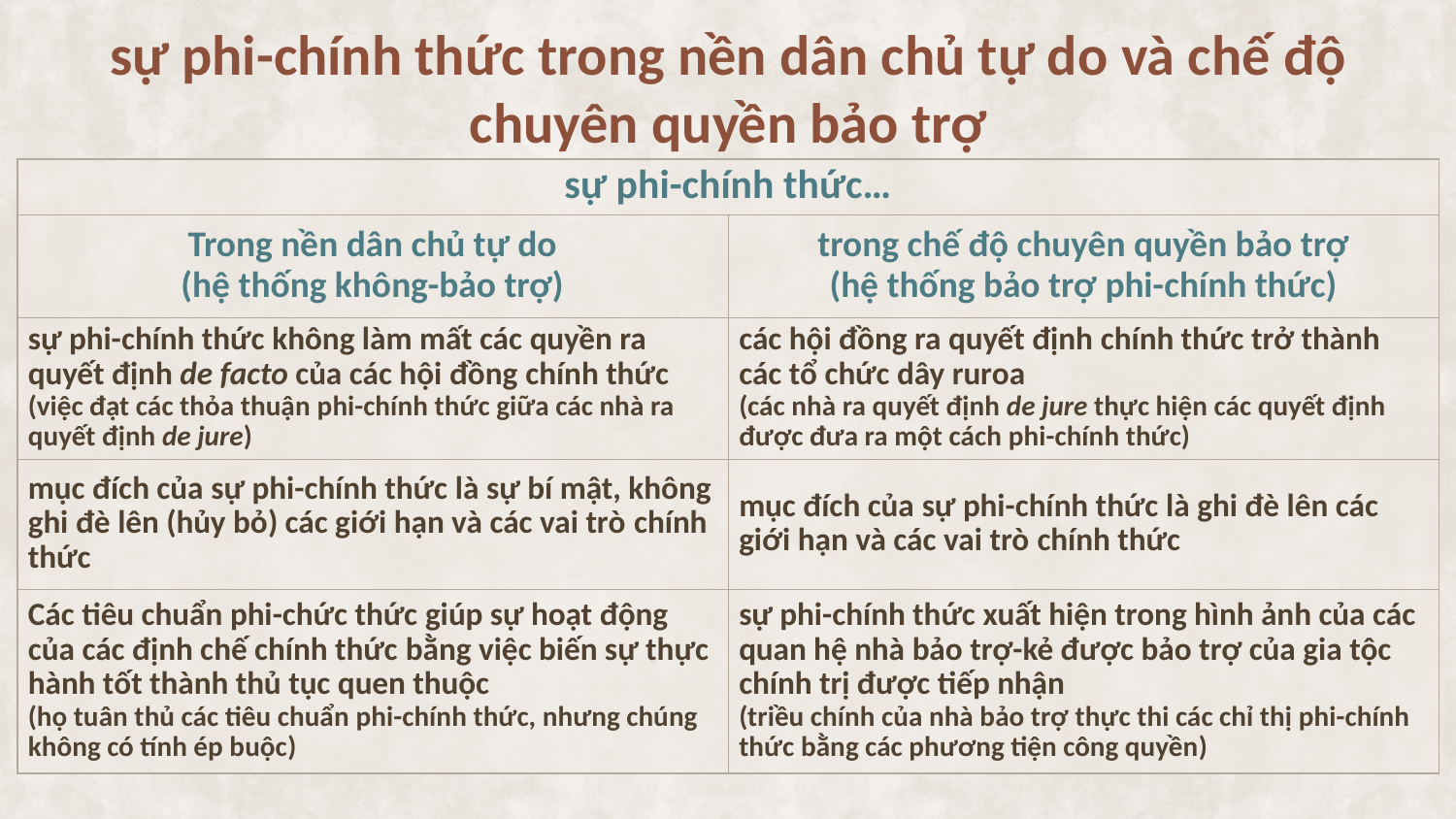

# sự phi-chính thức trong nền dân chủ tự do và chế độ chuyên quyền bảo trợ
| sự phi-chính thức… |  |
| --- | --- |
| Trong nền dân chủ tự do (hệ thống không-bảo trợ) | trong chế độ chuyên quyền bảo trợ (hệ thống bảo trợ phi-chính thức) |
| sự phi-chính thức không làm mất các quyền ra quyết định de facto của các hội đồng chính thức (việc đạt các thỏa thuận phi-chính thức giữa các nhà ra quyết định de jure) | các hội đồng ra quyết định chính thức trở thành các tổ chức dây ruroa (các nhà ra quyết định de jure thực hiện các quyết định được đưa ra một cách phi-chính thức) |
| mục đích của sự phi-chính thức là sự bí mật, không ghi đè lên (hủy bỏ) các giới hạn và các vai trò chính thức | mục đích của sự phi-chính thức là ghi đè lên các giới hạn và các vai trò chính thức |
| Các tiêu chuẩn phi-chức thức giúp sự hoạt động của các định chế chính thức bằng việc biến sự thực hành tốt thành thủ tục quen thuộc (họ tuân thủ các tiêu chuẩn phi-chính thức, nhưng chúng không có tính ép buộc) | sự phi-chính thức xuất hiện trong hình ảnh của các quan hệ nhà bảo trợ-kẻ được bảo trợ của gia tộc chính trị được tiếp nhận (triều chính của nhà bảo trợ thực thi các chỉ thị phi-chính thức bằng các phương tiện công quyền) |